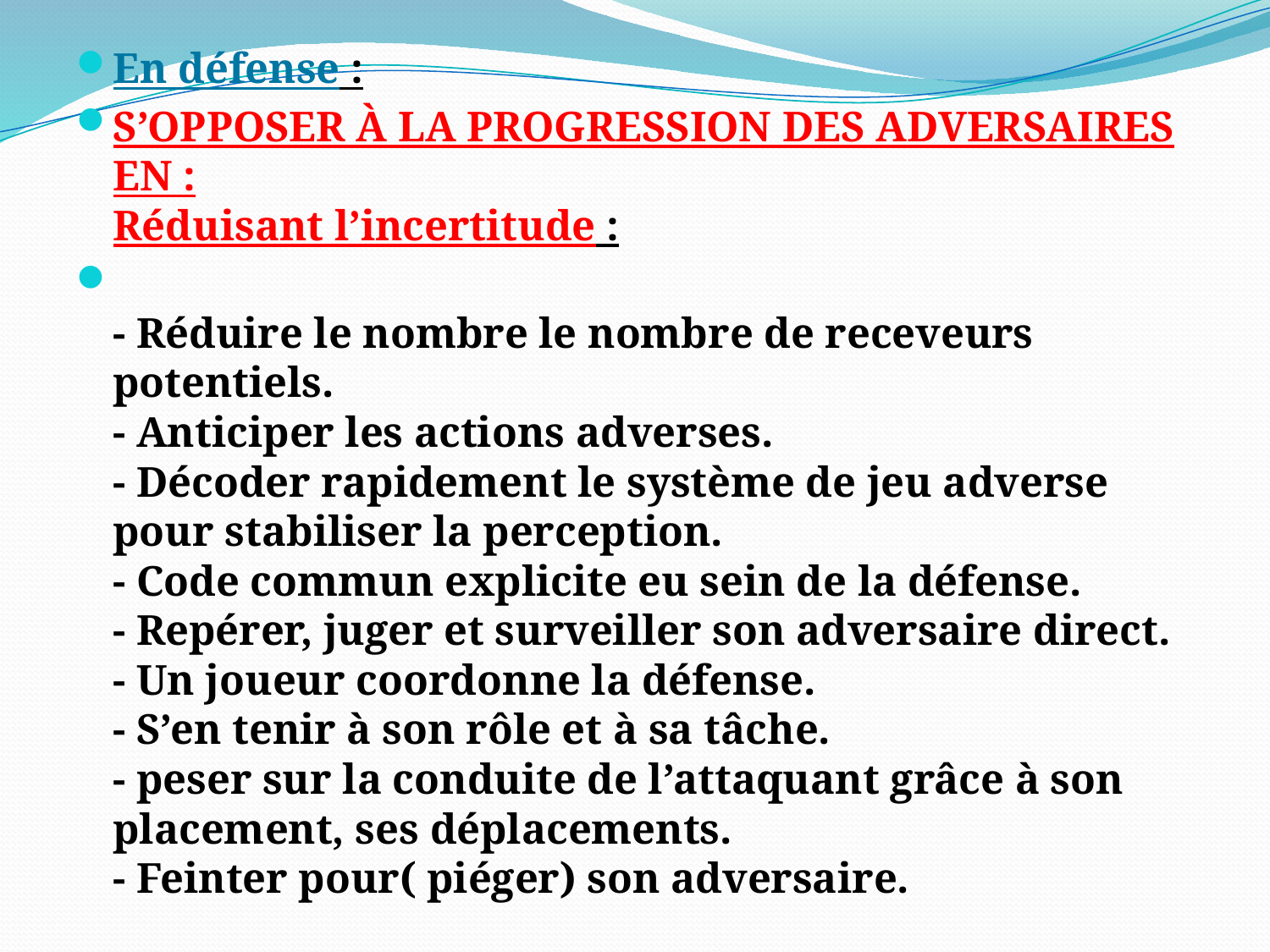

En défense :
S’OPPOSER À LA PROGRESSION DES ADVERSAIRES EN :
Réduisant l’incertitude :
- Réduire le nombre le nombre de receveurs potentiels.
- Anticiper les actions adverses.
- Décoder rapidement le système de jeu adverse pour stabiliser la perception.
- Code commun explicite eu sein de la défense.
- Repérer, juger et surveiller son adversaire direct.
- Un joueur coordonne la défense.
- S’en tenir à son rôle et à sa tâche.
- peser sur la conduite de l’attaquant grâce à son placement, ses déplacements.
- Feinter pour( piéger) son adversaire.